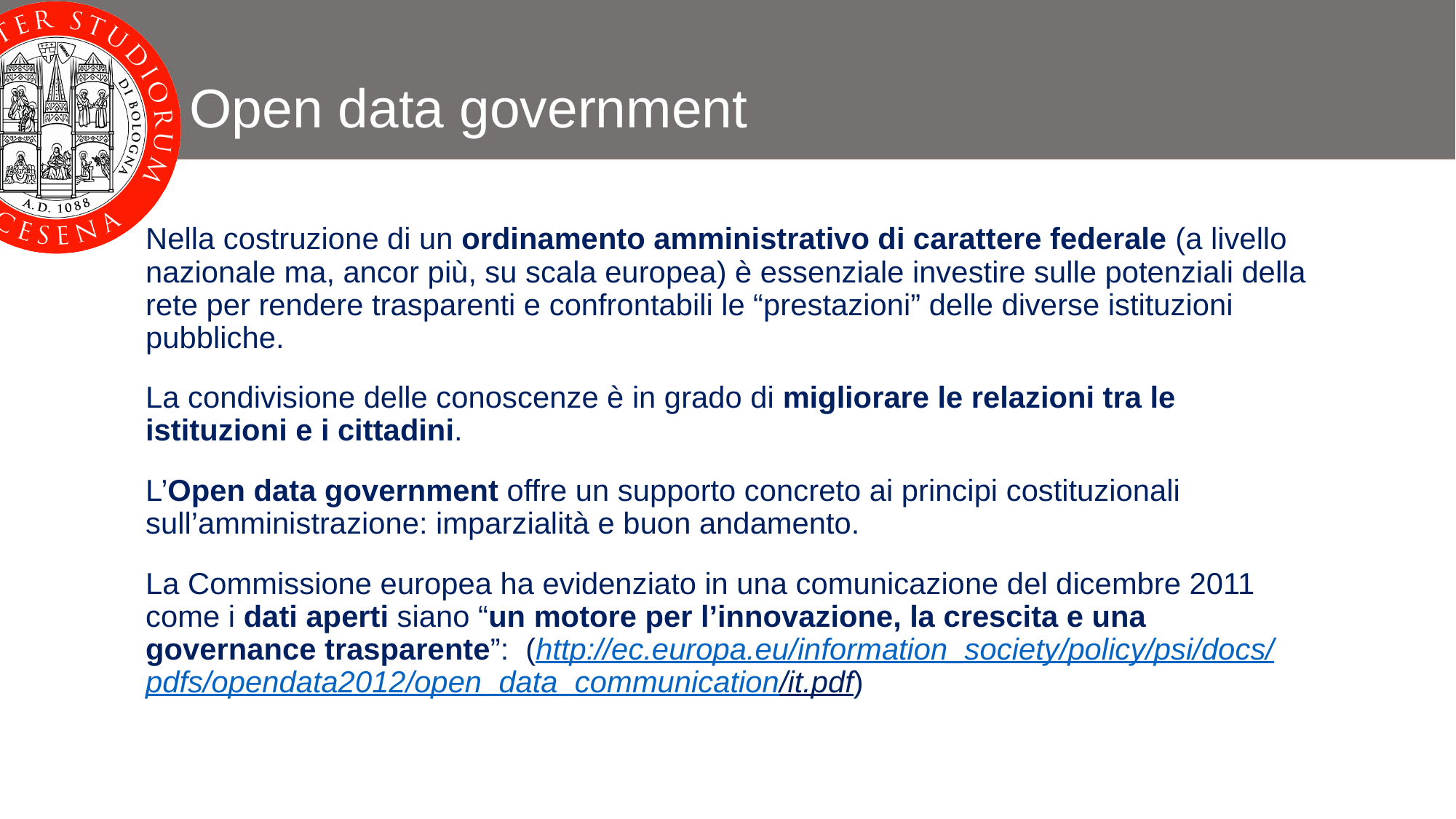

# Open data government
Nella costruzione di un ordinamento amministrativo di carattere federale (a livello nazionale ma, ancor più, su scala europea) è essenziale investire sulle potenziali della rete per rendere trasparenti e confrontabili le “prestazioni” delle diverse istituzioni pubbliche.
La condivisione delle conoscenze è in grado di migliorare le relazioni tra le istituzioni e i cittadini.
L’Open data government offre un supporto concreto ai principi costituzionali sull’amministrazione: imparzialità e buon andamento.
La Commissione europea ha evidenziato in una comunicazione del dicembre 2011 come i dati aperti siano “un motore per l’innovazione, la crescita e una governance trasparente”:  (http://ec.europa.eu/information_society/policy/psi/docs/pdfs/opendata2012/open_data_communication/it.pdf)